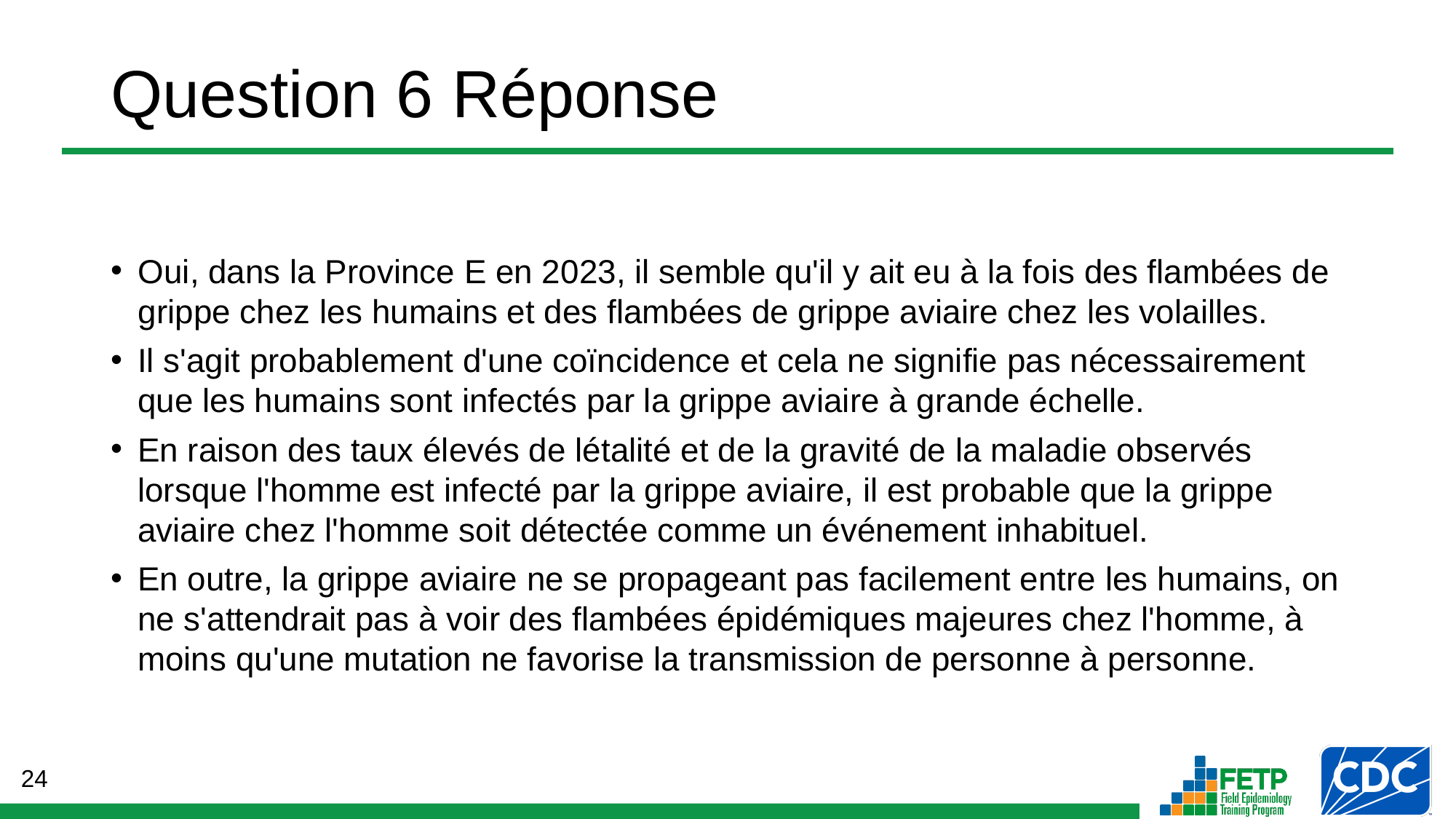

# Question 6 Réponse
Oui, dans la Province E en 2023, il semble qu'il y ait eu à la fois des flambées de grippe chez les humains et des flambées de grippe aviaire chez les volailles.
Il s'agit probablement d'une coïncidence et cela ne signifie pas nécessairement que les humains sont infectés par la grippe aviaire à grande échelle.
En raison des taux élevés de létalité et de la gravité de la maladie observés lorsque l'homme est infecté par la grippe aviaire, il est probable que la grippe aviaire chez l'homme soit détectée comme un événement inhabituel.
En outre, la grippe aviaire ne se propageant pas facilement entre les humains, on ne s'attendrait pas à voir des flambées épidémiques majeures chez l'homme, à moins qu'une mutation ne favorise la transmission de personne à personne.